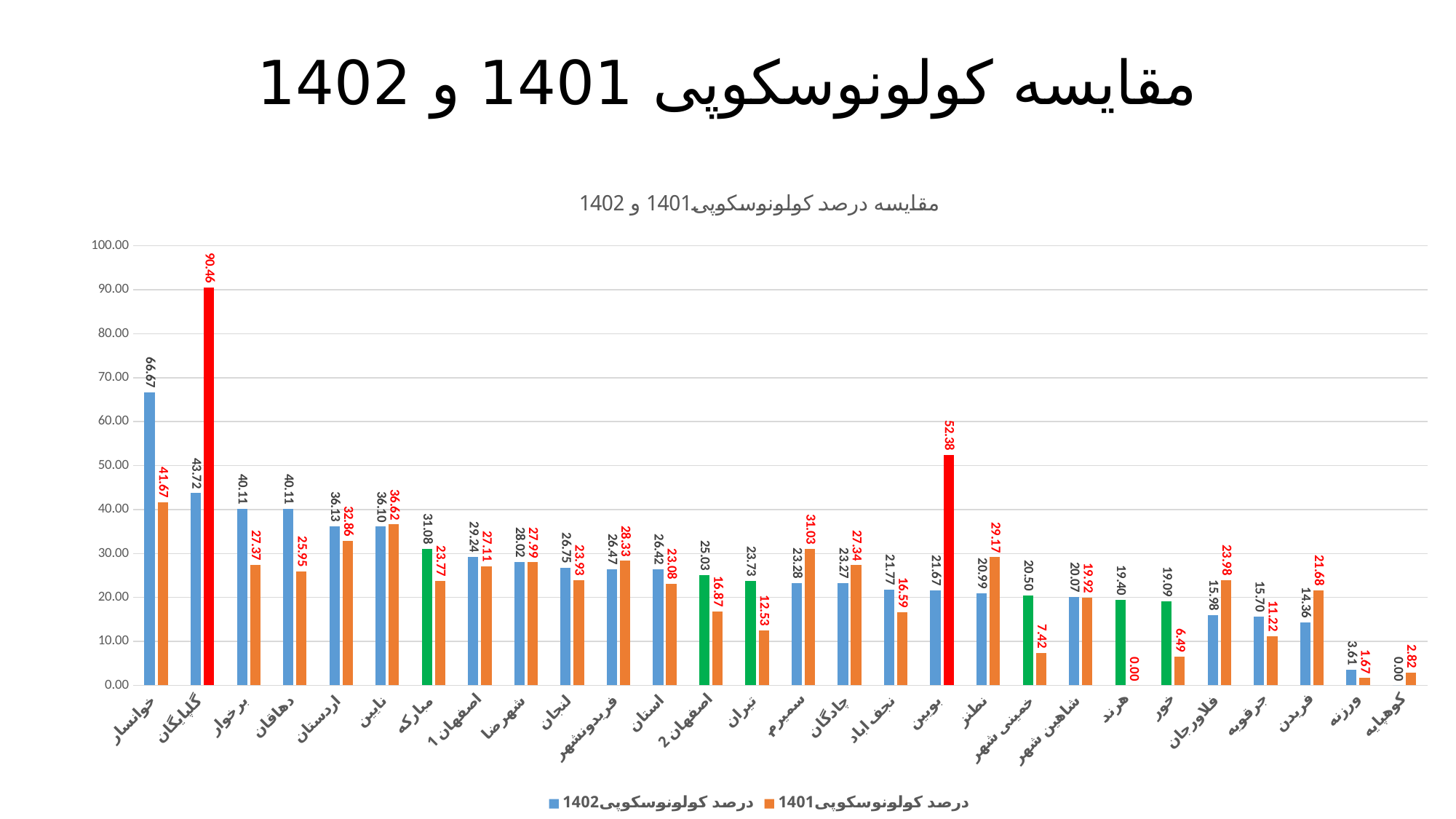

# مقایسه کولونوسکوپی 1401 و 1402

### Chart: مقایسه درصد کولونوسکوپی1401 و 1402

| Category | درصد کولونوسکوپی1402 | درصد کولونوسکوپی1401 |
|---|---|---|
| خوانسار  | 66.66666666666666 | 41.66666666666667 |
| گلپایگان  | 43.71772805507745 | 90.46242774566474 |
| برخوار  | 40.11299435028249 | 27.365728900255753 |
| دهاقان  | 40.10989010989011 | 25.949367088607595 |
| اردستان  | 36.127167630057805 | 32.857142857142854 |
| نایین  | 36.09756097560975 | 36.61971830985916 |
| مبارکه  | 31.08108108108108 | 23.772609819121445 |
| اصفهان 1 | 29.235474006116206 | 27.10843373493976 |
| شهرضا  | 28.024819027921406 | 27.989487516425754 |
| لنجان  | 26.753507014028056 | 23.92638036809816 |
| فریدونشهر  | 26.47058823529412 | 28.333333333333332 |
| استان  | 26.42311572272662 | 23.078319266721117 |
| اصفهان 2 | 25.034770514603615 | 16.873339238263952 |
| تیران  | 23.732251521298174 | 12.530120481927712 |
| سمیرم | 23.275862068965516 | 31.03448275862069 |
| چادگان  | 23.26530612244898 | 27.33812949640288 |
| نجف اباد  | 21.77068214804064 | 16.59259259259259 |
| بویین  | 21.666666666666668 | 52.38095238095239 |
| نطنز  | 20.98765432098765 | 29.166666666666668 |
| خمینی شهر  | 20.497427101200685 | 7.419354838709677 |
| شاهین شهر  | 20.06745362563238 | 19.917864476386036 |
| هرند | 19.402985074626866 | 0.0 |
| خور | 19.090909090909093 | 6.493506493506493 |
| فلاورجان  | 15.981198589894241 | 23.97959183673469 |
| جرقویه | 15.702479338842975 | 11.224489795918368 |
| فریدن | 14.358974358974358 | 21.678321678321677 |
| ورزنه | 3.614457831325301 | 1.6666666666666667 |
| کوهپایه | 0.0 | 2.8169014084507045 |